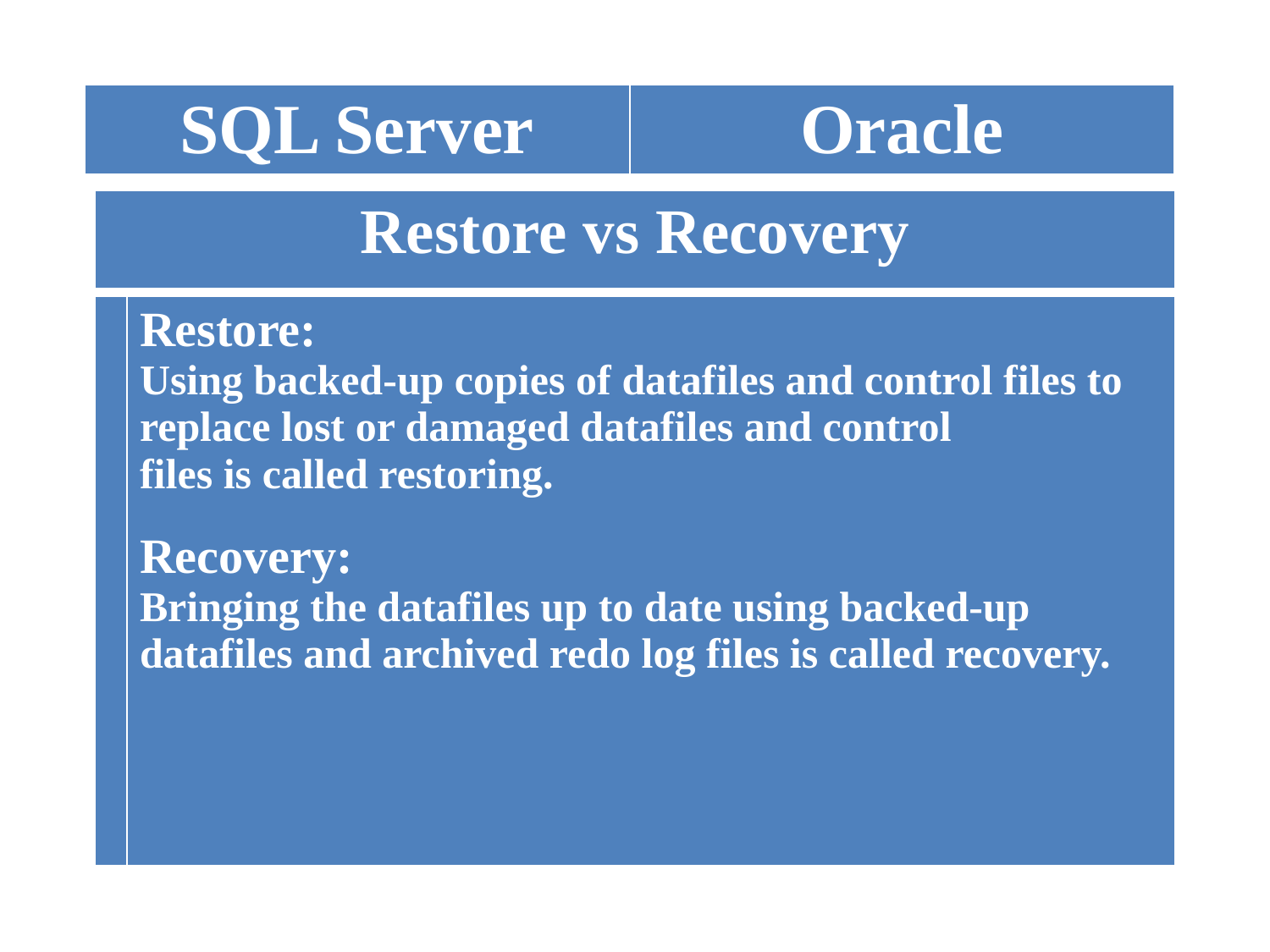

| SQL Server | Oracle |
| --- | --- |
| Restore vs Recovery |
| --- |
|  | Restore: Using backed-up copies of datafiles and control files to replace lost or damaged datafiles and control files is called restoring. Recovery: Bringing the datafiles up to date using backed-up datafiles and archived redo log files is called recovery. |
| --- | --- |